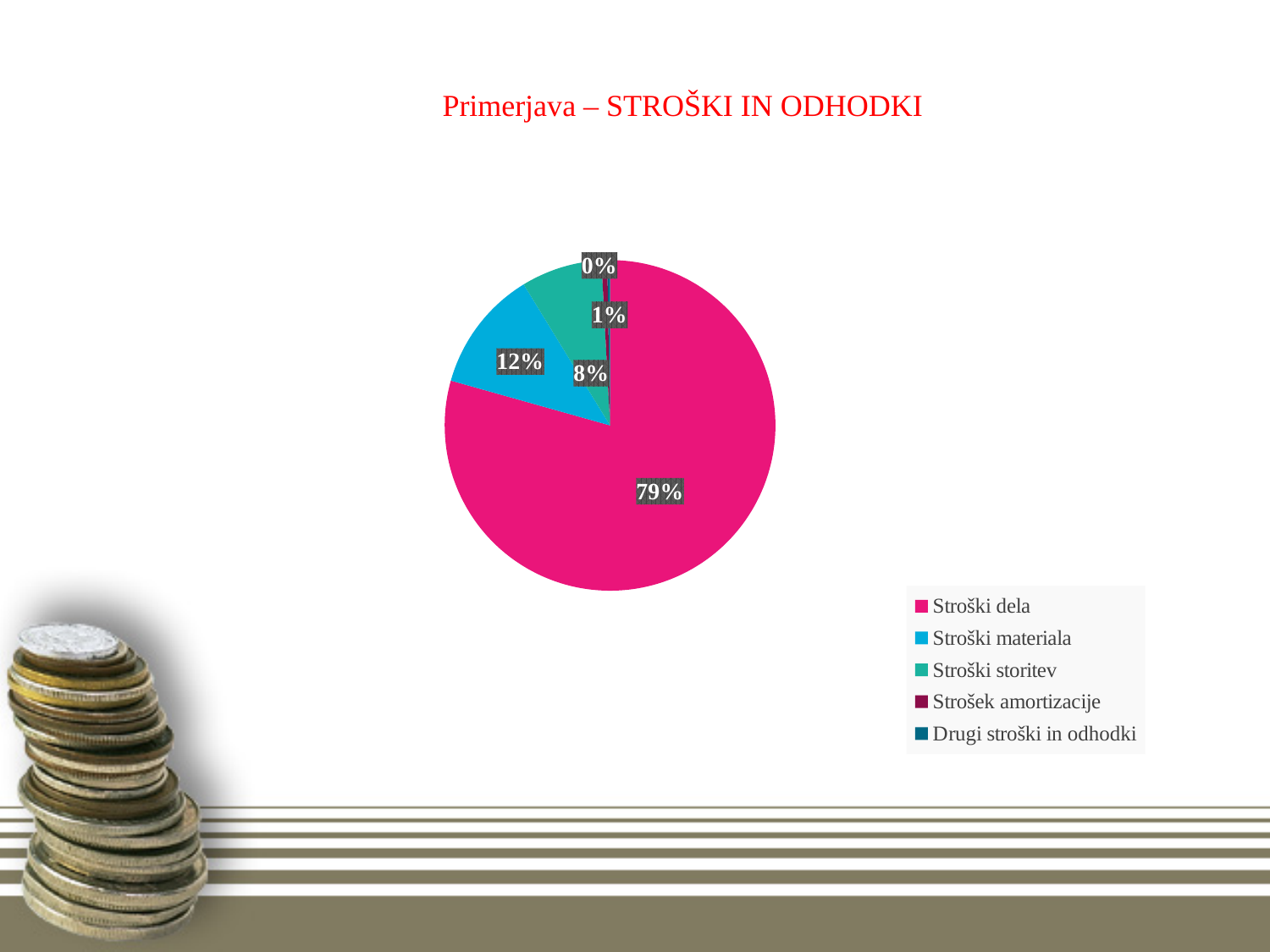

# Primerjava – STROŠKI IN ODHODKI

### Chart

| Category | Leto 2018 |
|---|---|
| Stroški dela | 4517267.0 |
| Stroški materiala | 676650.0 |
| Stroški storitev | 450330.0 |
| Strošek amortizacije | 31828.0 |
| Drugi stroški in odhodki | 15608.0 |